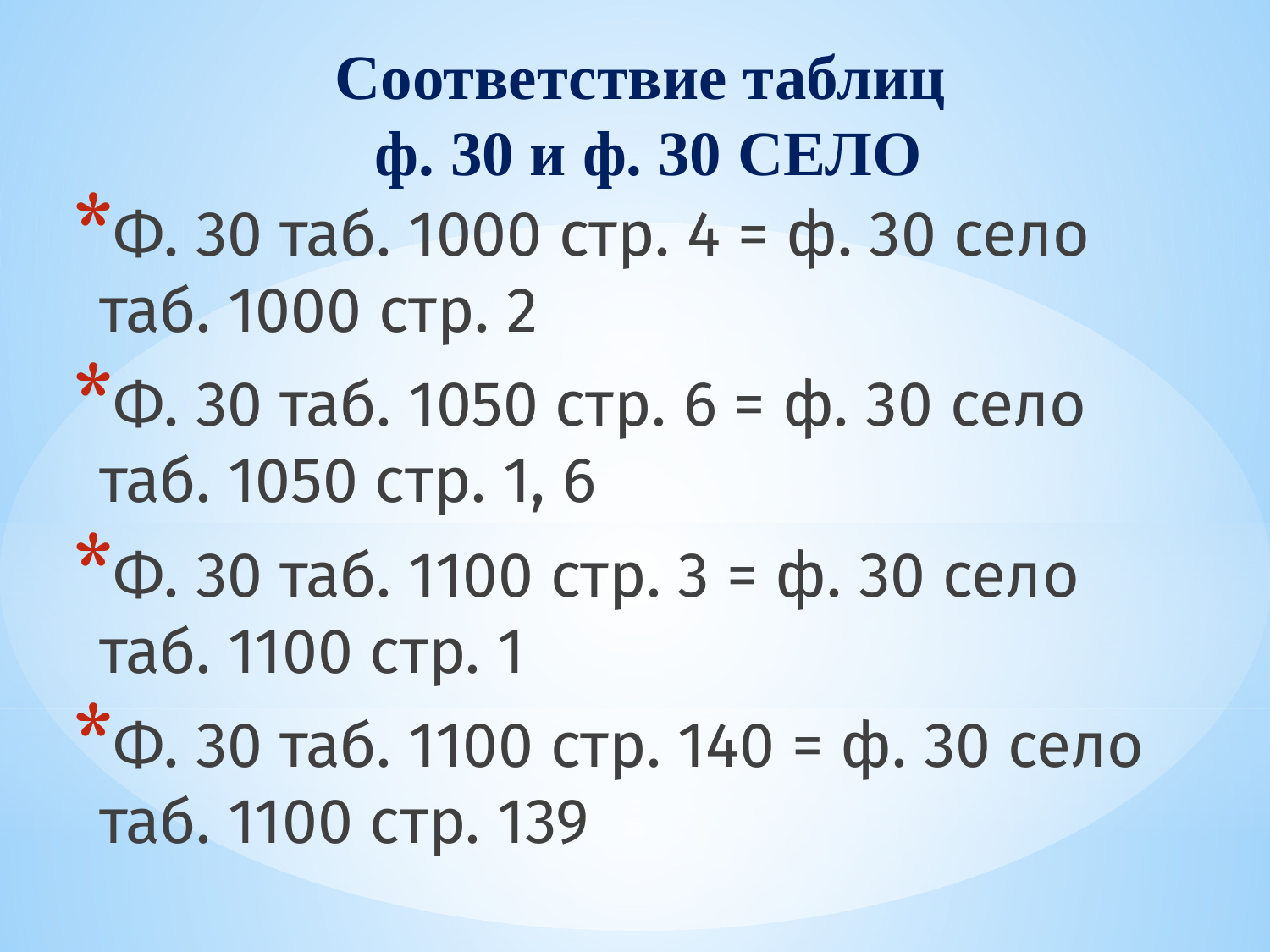

# Соответствие таблиц ф. 30 и ф. 30 СЕЛО
Ф. 30 таб. 1000 стр. 4 = ф. 30 село
таб. 1000 стр. 2
Ф. 30 таб. 1050 стр. 6 = ф. 30 село
таб. 1050 стр. 1, 6
Ф. 30 таб. 1100 стр. 3 = ф. 30 село
таб. 1100 стр. 1
Ф. 30 таб. 1100 стр. 140 = ф. 30 село
таб. 1100 стр. 139